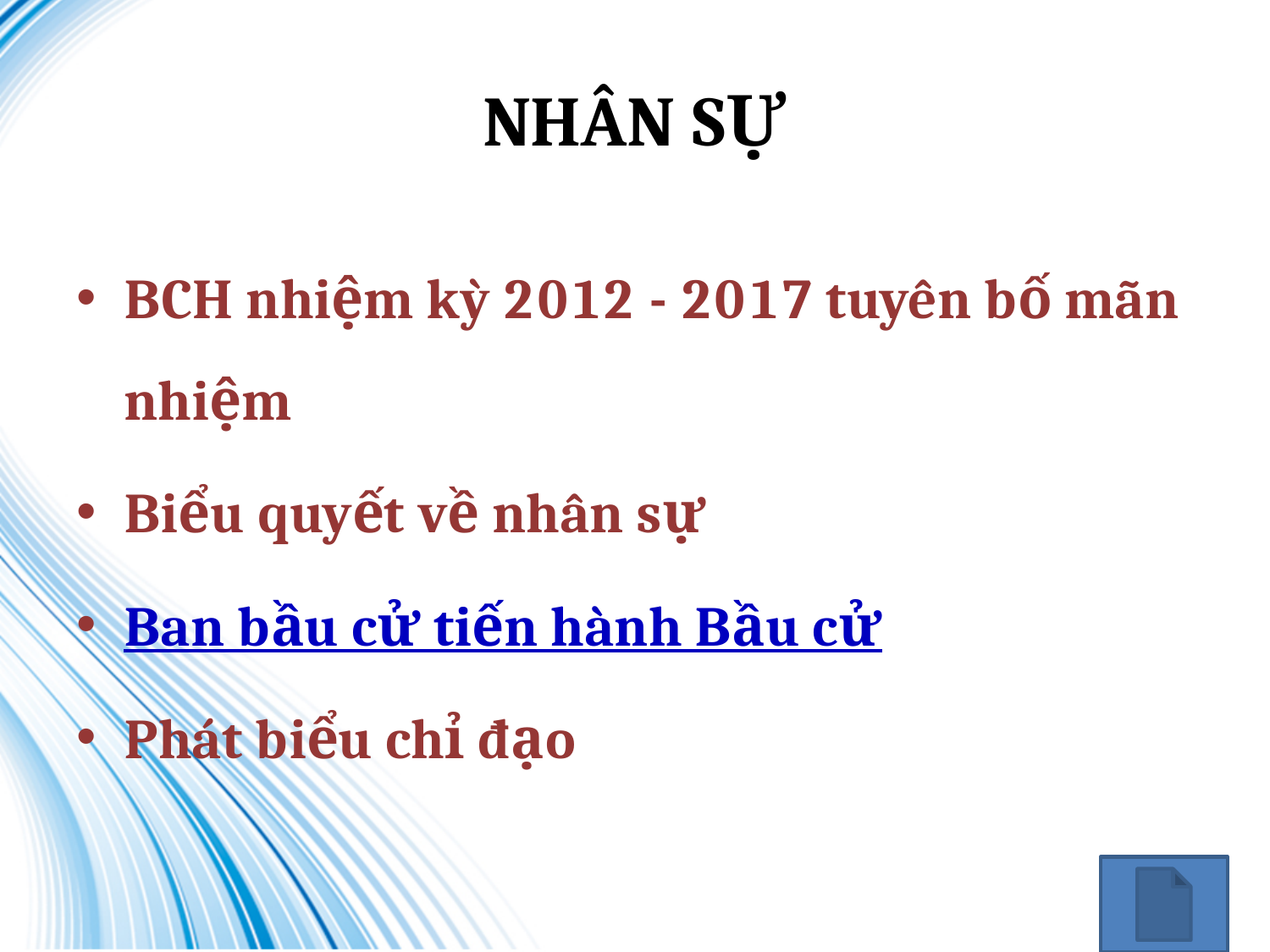

# NHÂN SỰ
BCH nhiệm kỳ 2012 - 2017 tuyên bố mãn nhiệm
Biểu quyết về nhân sự
Ban bầu cử tiến hành Bầu cử
Phát biểu chỉ đạo